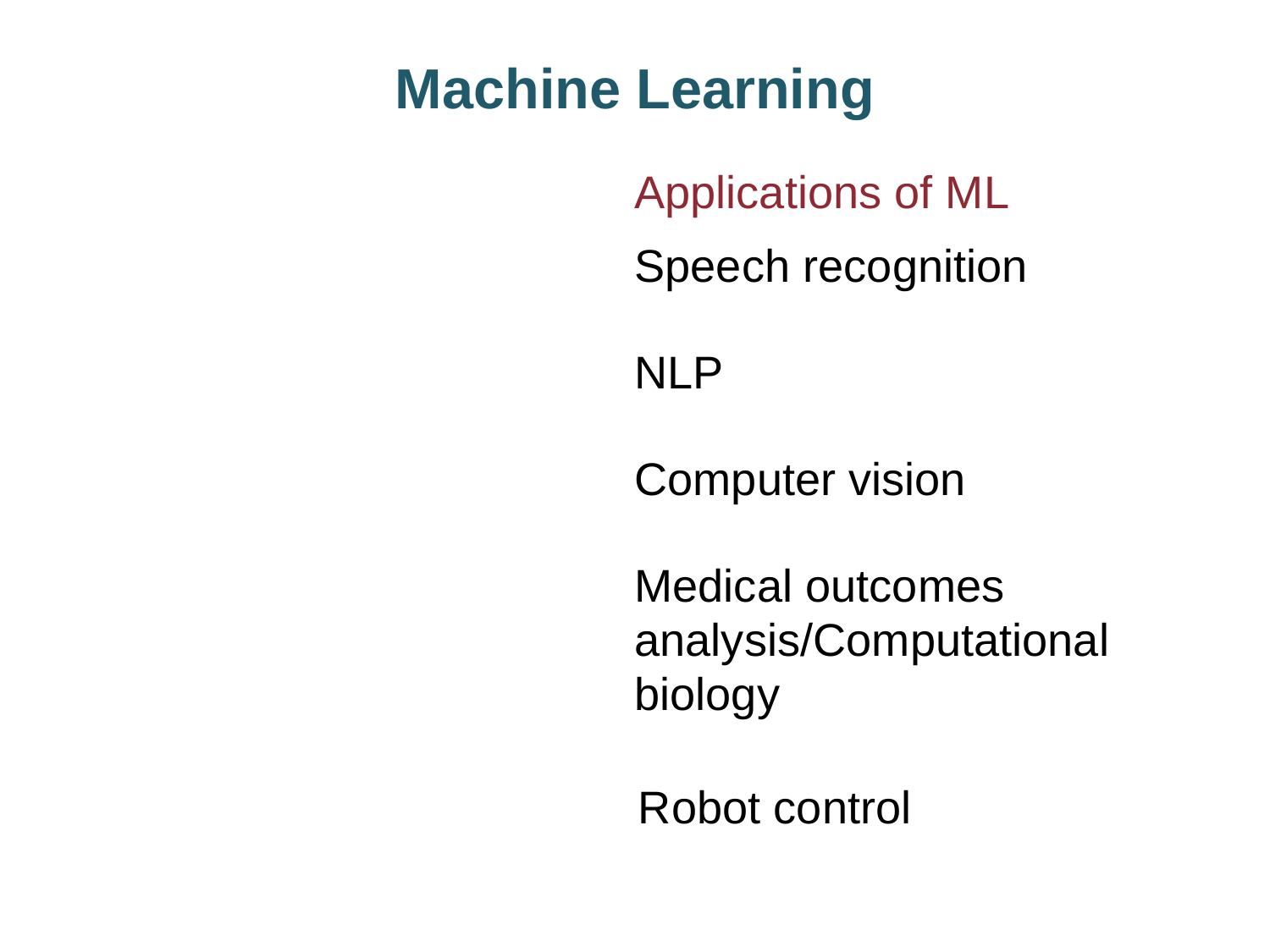

Machine Learning
Applications of ML
Speech recognition
NLP
Computer vision
Medical outcomes
analysis/Computational
biology
Robot control